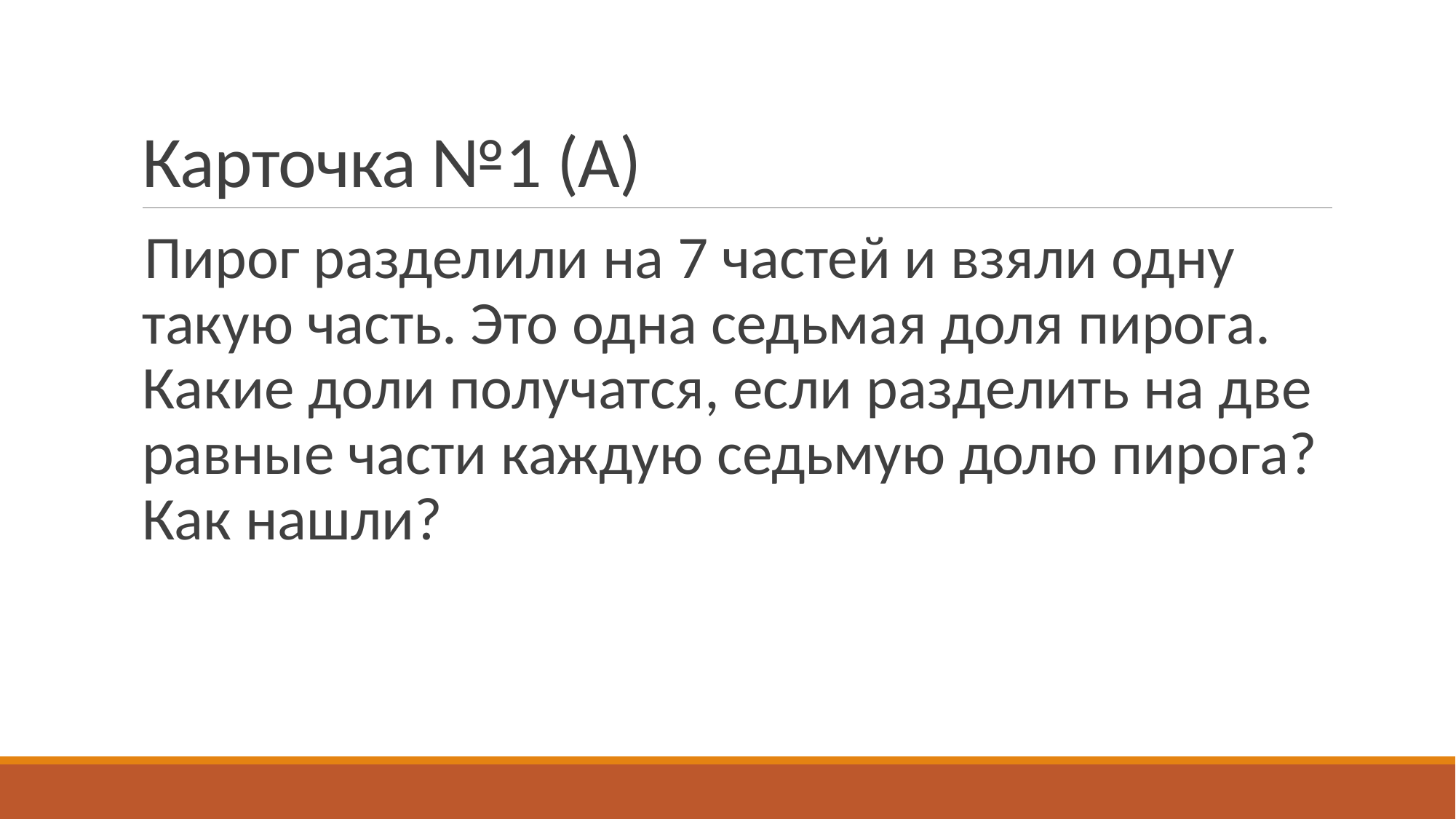

# Карточка №1 (А)
Пирог разделили на 7 частей и взяли одну такую часть. Это одна седьмая доля пирога. Какие доли получатся, если разделить на две равные части каждую седьмую долю пирога? Как нашли?